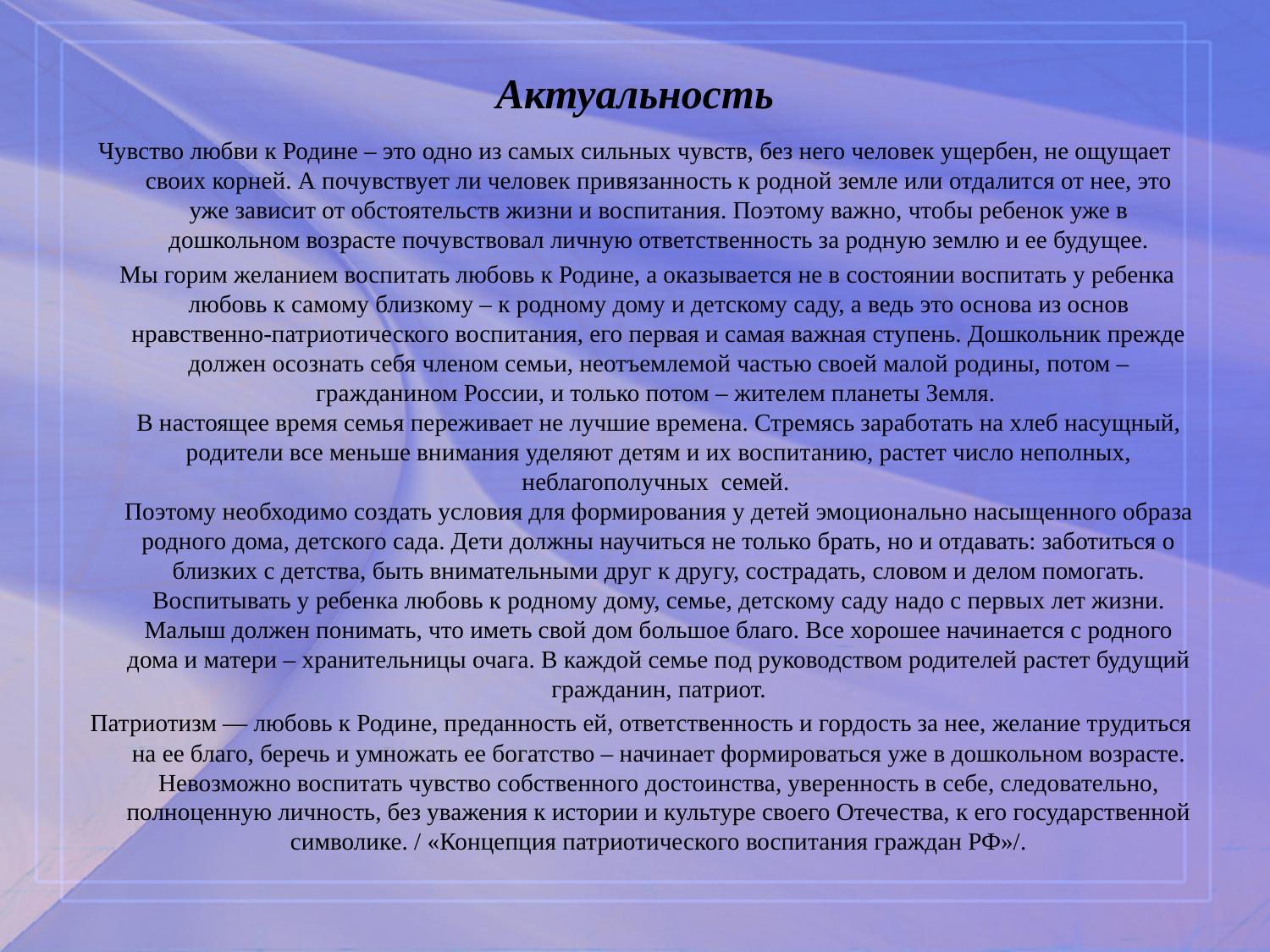

# Актуальность
Чувство любви к Родине – это одно из самых сильных чувств, без него человек ущербен, не ощущает своих корней. А почувствует ли человек привязанность к родной земле или отдалится от нее, это уже зависит от обстоятельств жизни и воспитания. Поэтому важно, чтобы ребенок уже в дошкольном возрасте почувствовал личную ответственность за родную землю и ее будущее.
    Мы горим желанием воспитать любовь к Родине, а оказывается не в состоянии воспитать у ребенка любовь к самому близкому – к родному дому и детскому саду, а ведь это основа из основ нравственно-патриотического воспитания, его первая и самая важная ступень. Дошкольник прежде должен осознать себя членом семьи, неотъемлемой частью своей малой родины, потом – гражданином России, и только потом – жителем планеты Земля.
В настоящее время семья переживает не лучшие времена. Стремясь заработать на хлеб насущный, родители все меньше внимания уделяют детям и их воспитанию, растет число неполных, неблагополучных  семей.
Поэтому необходимо создать условия для формирования у детей эмоционально насыщенного образа родного дома, детского сада. Дети должны научиться не только брать, но и отдавать: заботиться о близких с детства, быть внимательными друг к другу, сострадать, словом и делом помогать. Воспитывать у ребенка любовь к родному дому, семье, детскому саду надо с первых лет жизни. Малыш должен понимать, что иметь свой дом большое благо. Все хорошее начинается с родного дома и матери – хранительницы очага. В каждой семье под руководством родителей растет будущий гражданин, патриот.
  Патриотизм — любовь к Родине, преданность ей, ответственность и гордость за нее, желание трудиться на ее благо, беречь и умножать ее богатство – начинает формироваться уже в дошкольном возрасте. Невозможно воспитать чувство собственного достоинства, уверенность в себе, следовательно, полноценную личность, без уважения к истории и культуре своего Отечества, к его государственной символике. / «Концепция патриотического воспитания граждан РФ»/.